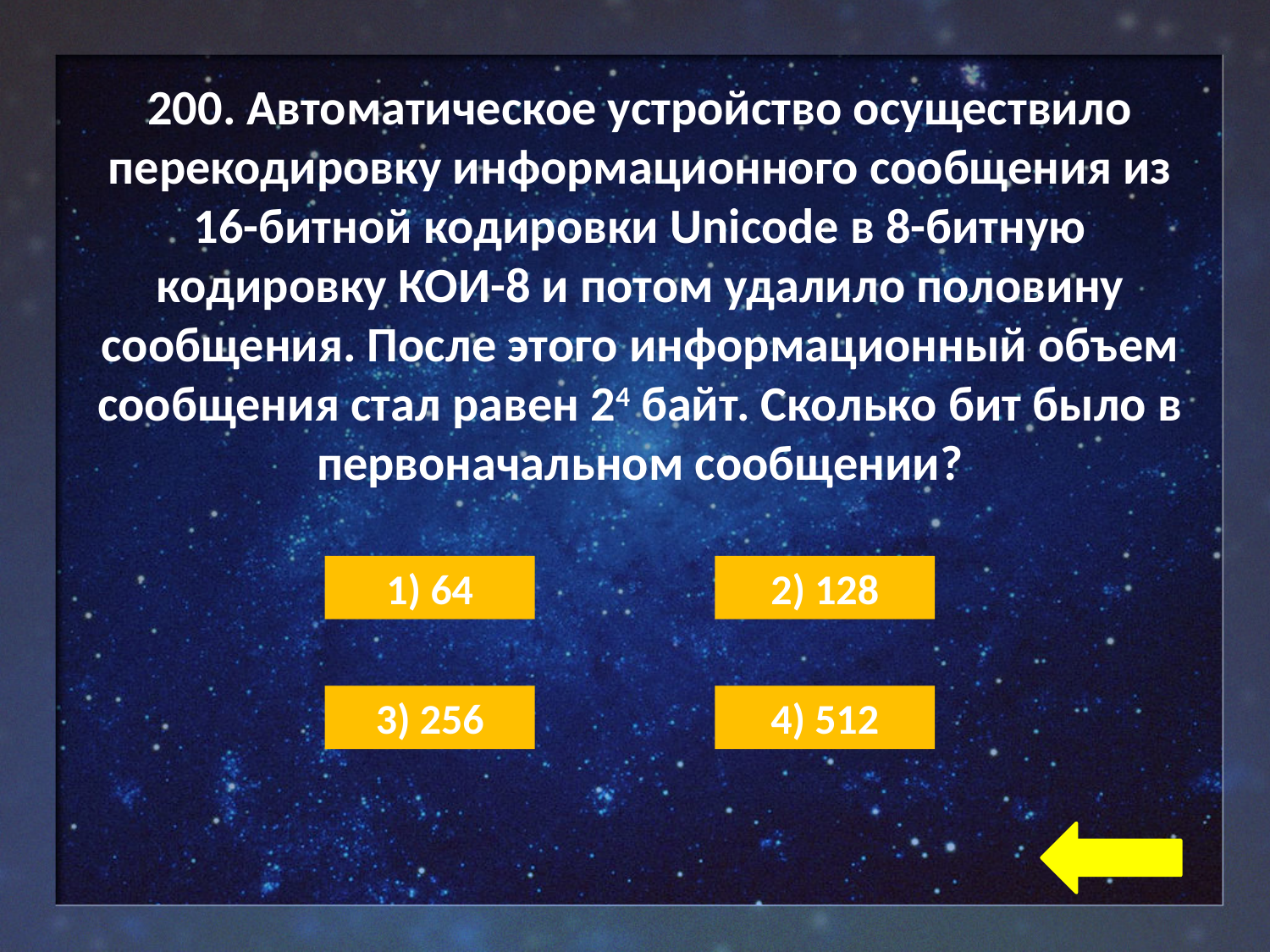

200. Автоматическое устройство осуществило перекодировку информационного сообщения из 16-битной кодировки Unicode в 8-битную кодировку КОИ-8 и потом удалило половину сообщения. После этого информационный объем сообщения стал равен 24 байт. Сколько бит было в первоначальном сообщении?
1) 64
2) 128
3) 256
4) 512